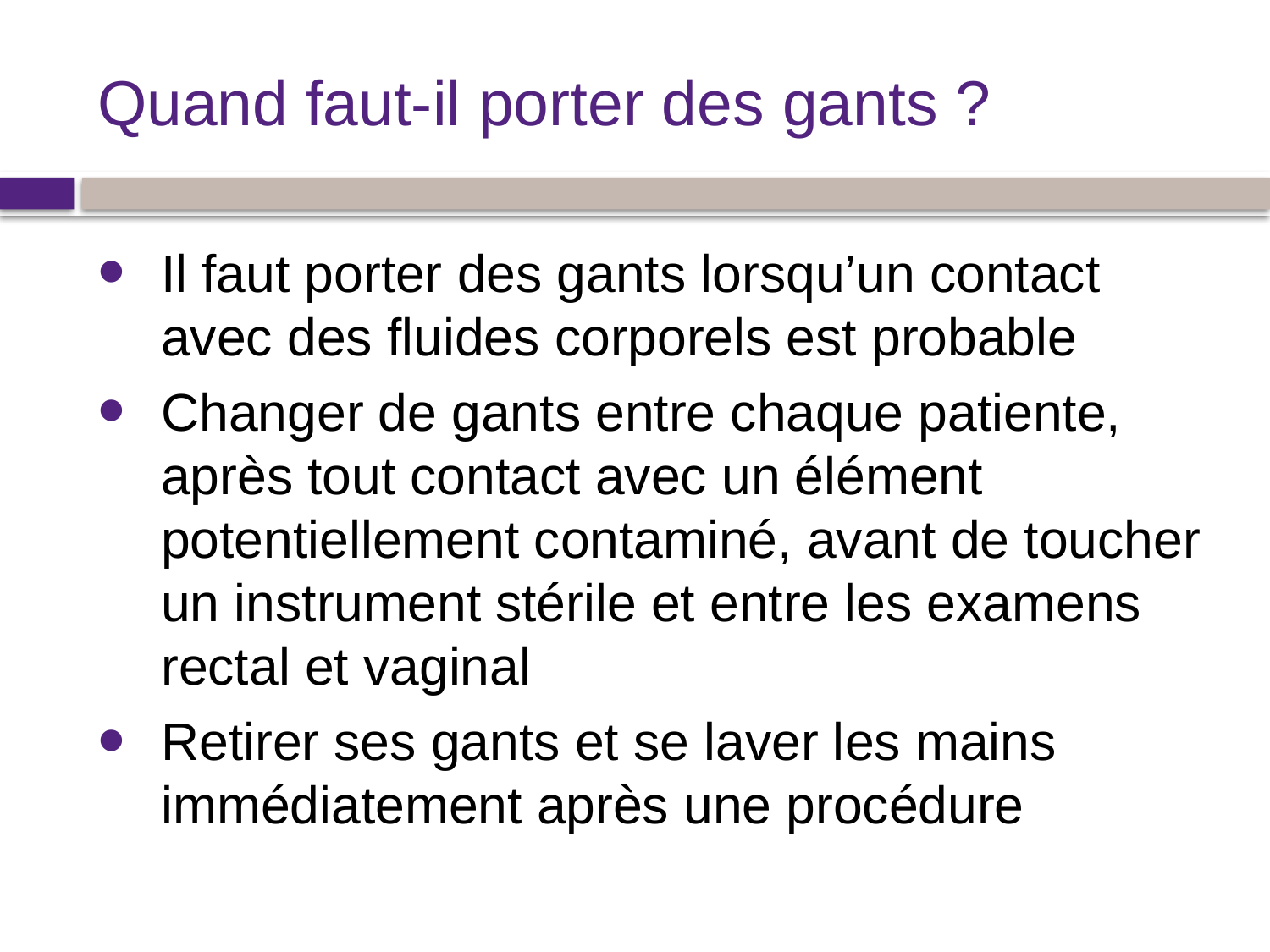

# Quand faut-il porter des gants ?
Il faut porter des gants lorsqu’un contact avec des fluides corporels est probable
Changer de gants entre chaque patiente, après tout contact avec un élément potentiellement contaminé, avant de toucher un instrument stérile et entre les examens rectal et vaginal
Retirer ses gants et se laver les mains immédiatement après une procédure